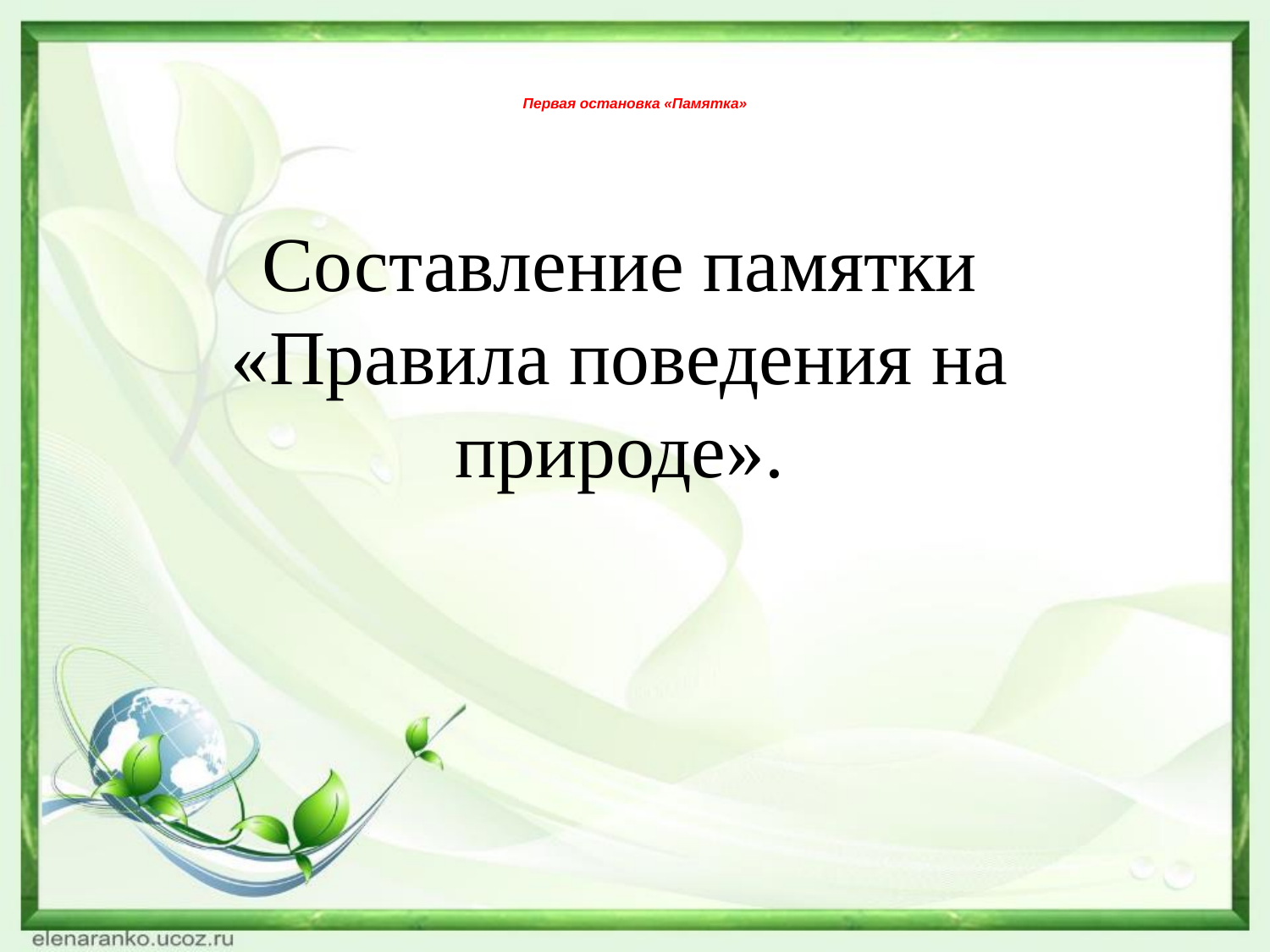

# Первая остановка «Памятка»
Составление памятки «Правила поведения на природе».